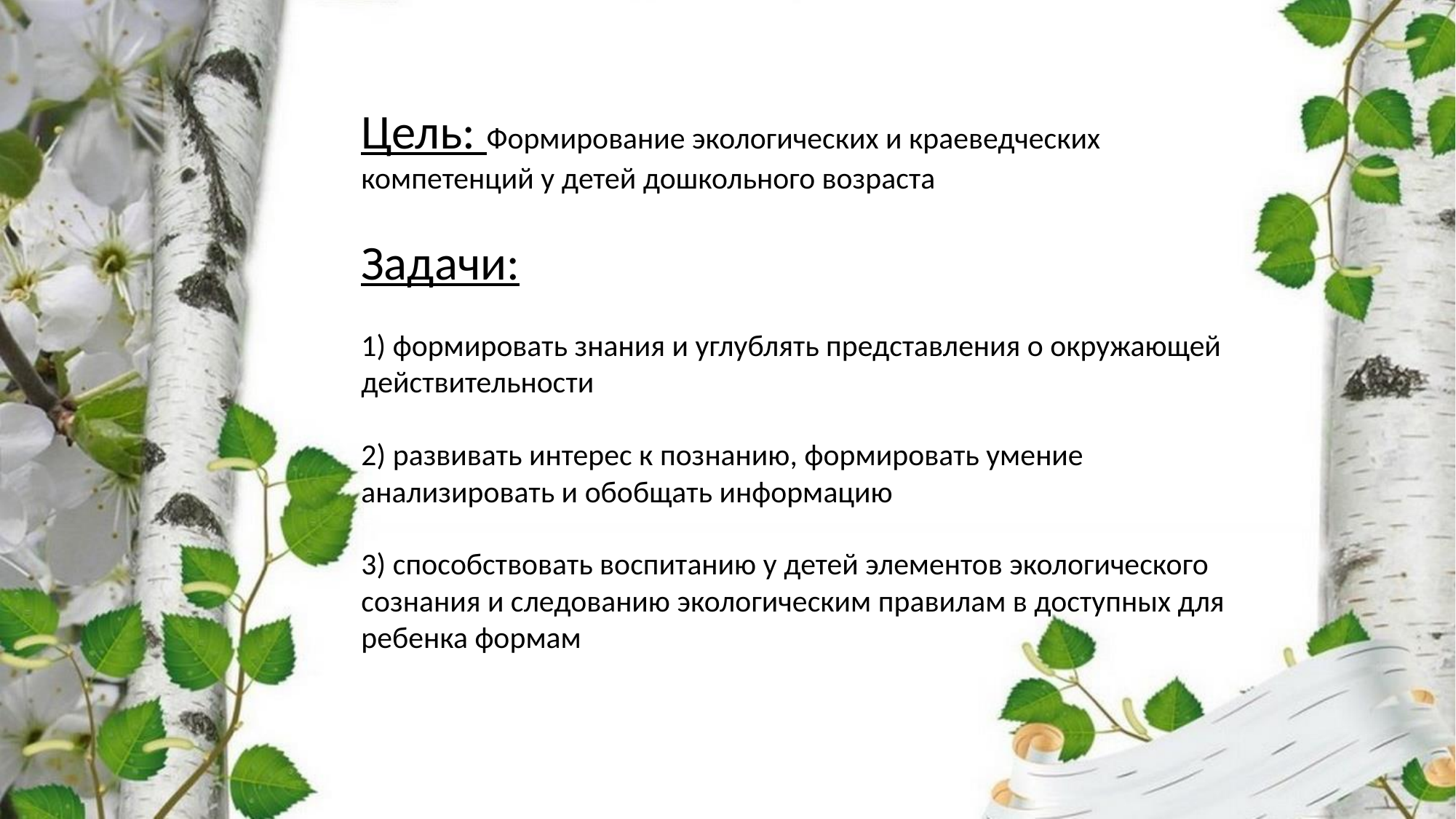

Цель: Формирование экологических и краеведческих компетенций у детей дошкольного возраста
Задачи:
1) формировать знания и углублять представления о окружающей действительности
2) развивать интерес к познанию, формировать умение анализировать и обобщать информацию
3) способствовать воспитанию у детей элементов экологического сознания и следованию экологическим правилам в доступных для ребенка формам